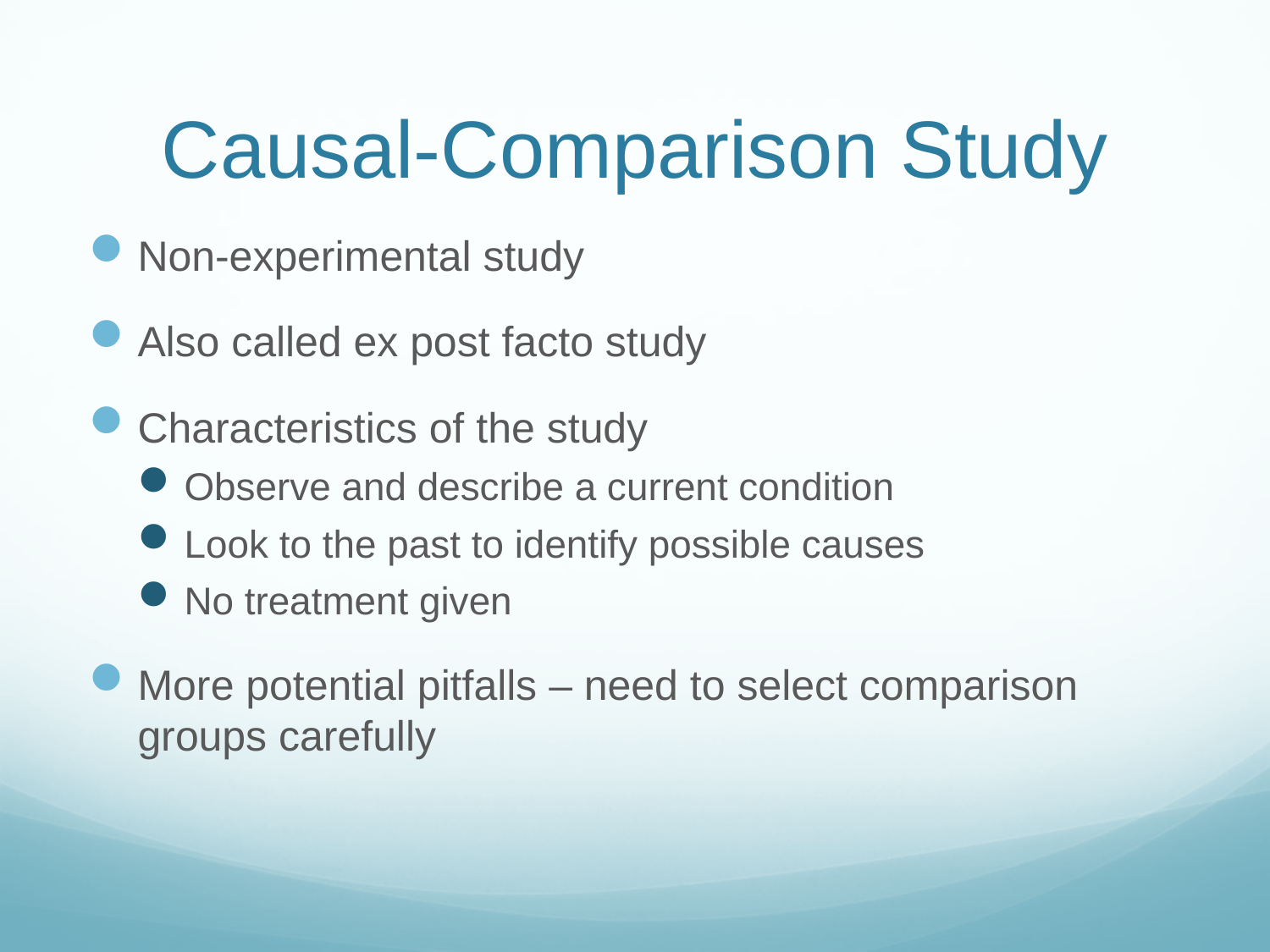

# Causal-Comparison Study
Non-experimental study
Also called ex post facto study
Characteristics of the study
Observe and describe a current condition
Look to the past to identify possible causes
No treatment given
More potential pitfalls – need to select comparison groups carefully